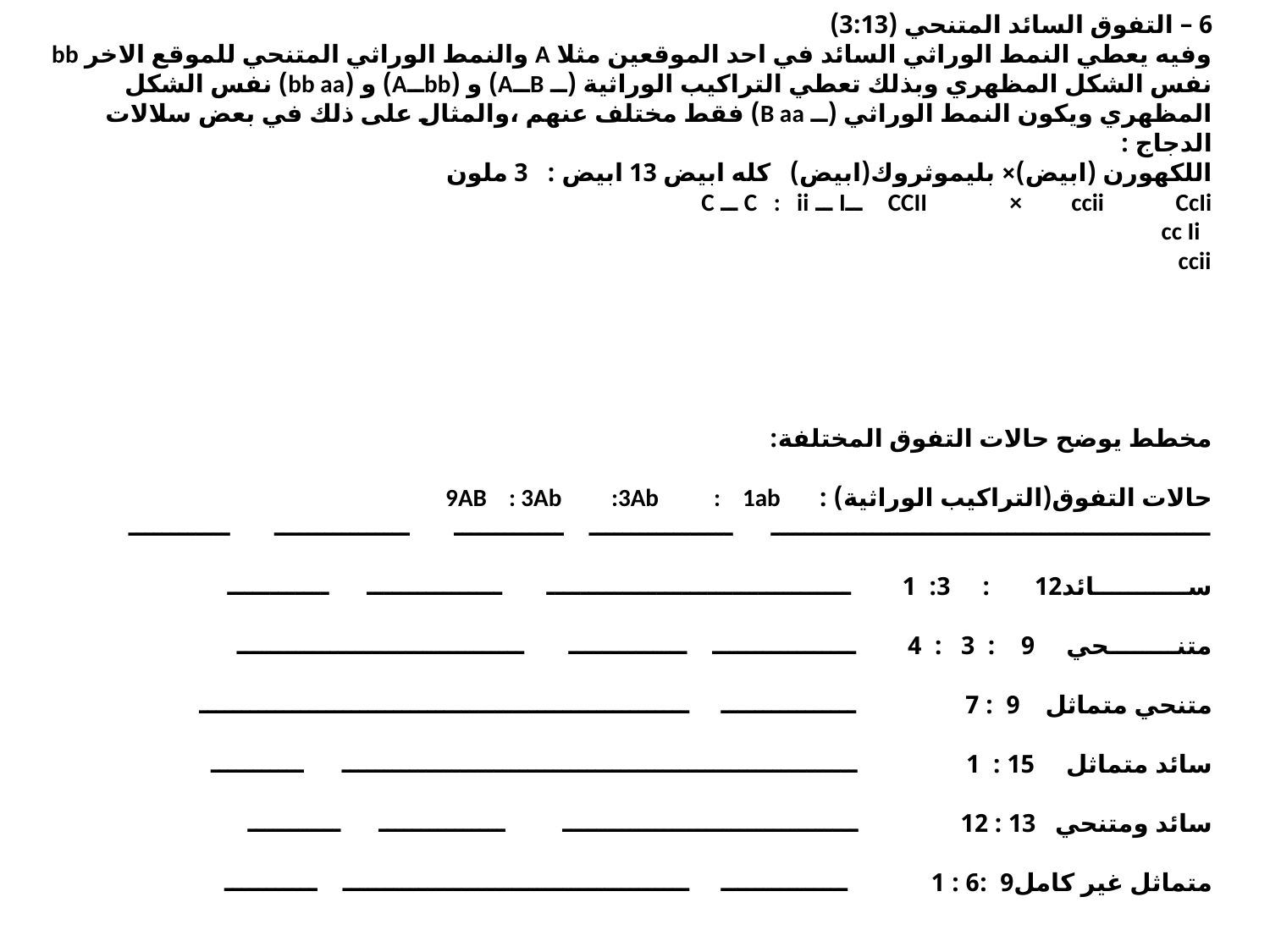

# 6 – التفوق السائد المتنحي (3:13) وفيه يعطي النمط الوراثي السائد في احد الموقعين مثلا A والنمط الوراثي المتنحي للموقع الاخر bb نفس الشكل المظهري وبذلك تعطي التراكيب الوراثية (ــ BــA) و (bbــA) و (bb aa) نفس الشكل المظهري ويكون النمط الوراثي (ــ B aa) فقط مختلف عنهم ،والمثال على ذلك في بعض سلالات الدجاج : اللكهورن (ابيض)× بليموثروك(ابيض)   كله ابيض 13 ابيض :   3 ملون CCII               ×         ccii             CcIi    ــI ــ C   :   ii ــ C cc Ii ccii مخطط يوضح حالات التفوق المختلفة: حالات التفوق(التراكيب الوراثية) :      9AB    : 3Ab         :3Ab          :    1ab ــــــــــــــــــــــــــــــــــــــــــــــــــــ      ـــــــــــــــــ    ـــــــــــــ       ــــــــــــــــ       ــــــــــــ ســـــــــــائد12       :     3:  1        ــــــــــــــــــــــــــــــــــــ       ــــــــــــــــ      ــــــــــــ متنــــــــحي     9    :  3   :  4        ـــــــــــــــــ    ــــــــــــــ       ــــــــــــــــــــــــــــــــــ متنحي متماثل    9  : 7                 ــــــــــــــــ     ــــــــــــــــــــــــــــــــــــــــــــــــــــــــــ سائد متماثل     15 :  1                 ـــــــــــــــــــــــــــــــــــــــــــــــــــــــــــــ      ـــــــــــ سائد ومتنحي   13 : 12                ـــــــــــــــــــــــــــــــــــ         ـــــــــــــــ      ـــــــــــ متماثل غير كامل9  :6 : 1             ـــــــــــــــ     ـــــــــــــــــــــــــــــــــــــــــ    ـــــــــــ